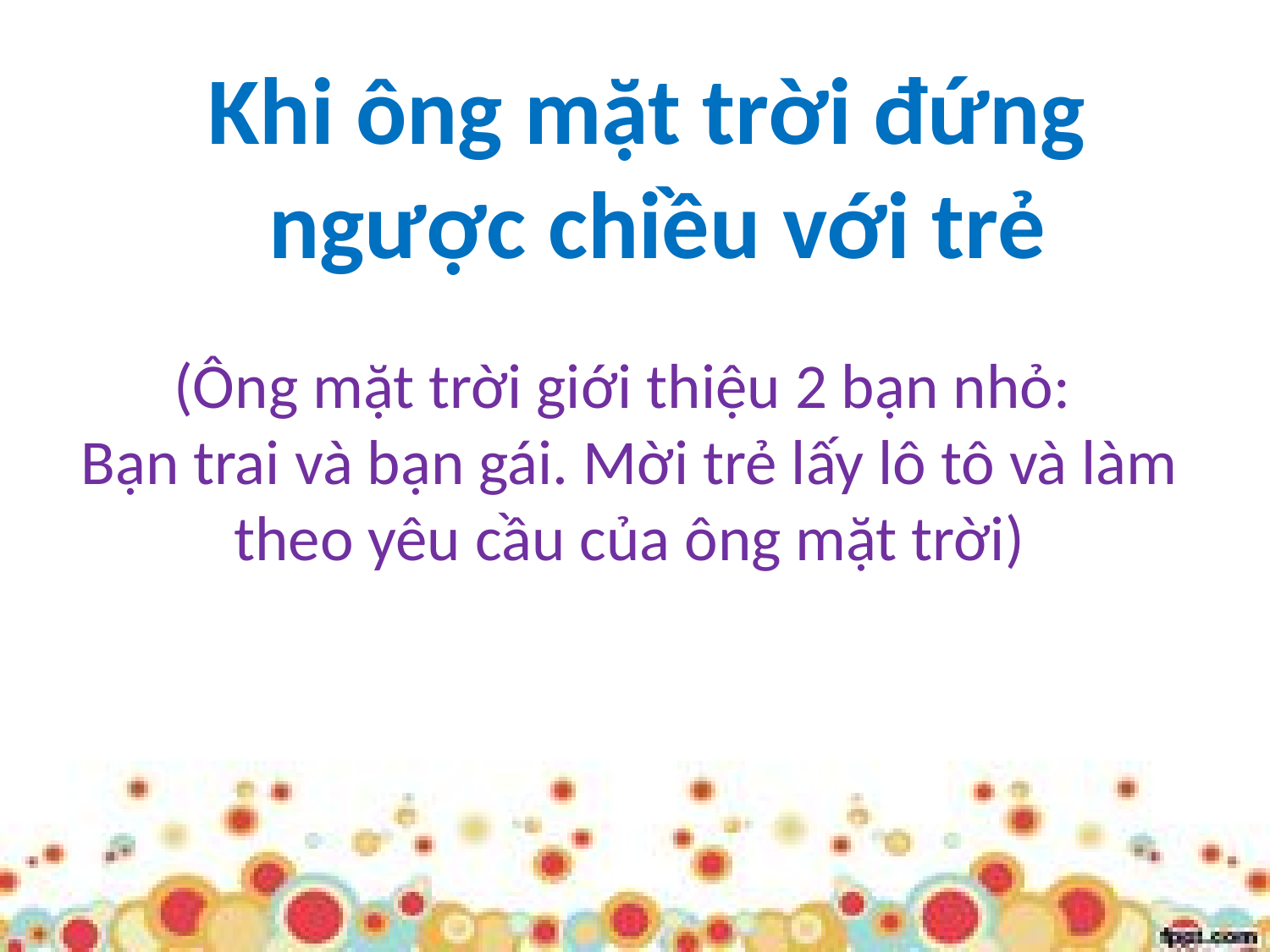

Khi ông mặt trời đứng
 ngược chiều với trẻ
(Ông mặt trời giới thiệu 2 bạn nhỏ:
Bạn trai và bạn gái. Mời trẻ lấy lô tô và làm theo yêu cầu của ông mặt trời)